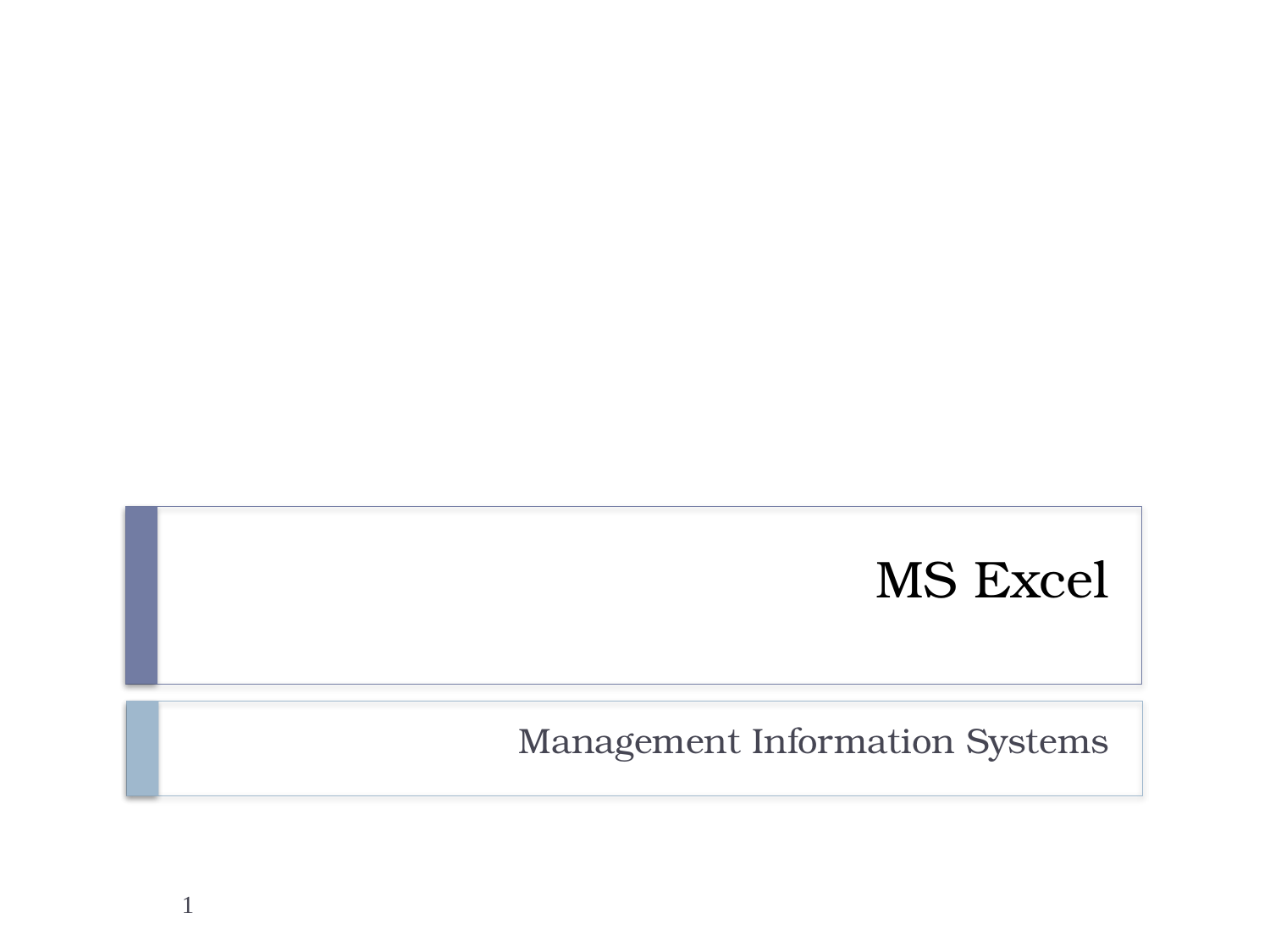

# MS Excel
Management Information Systems

1